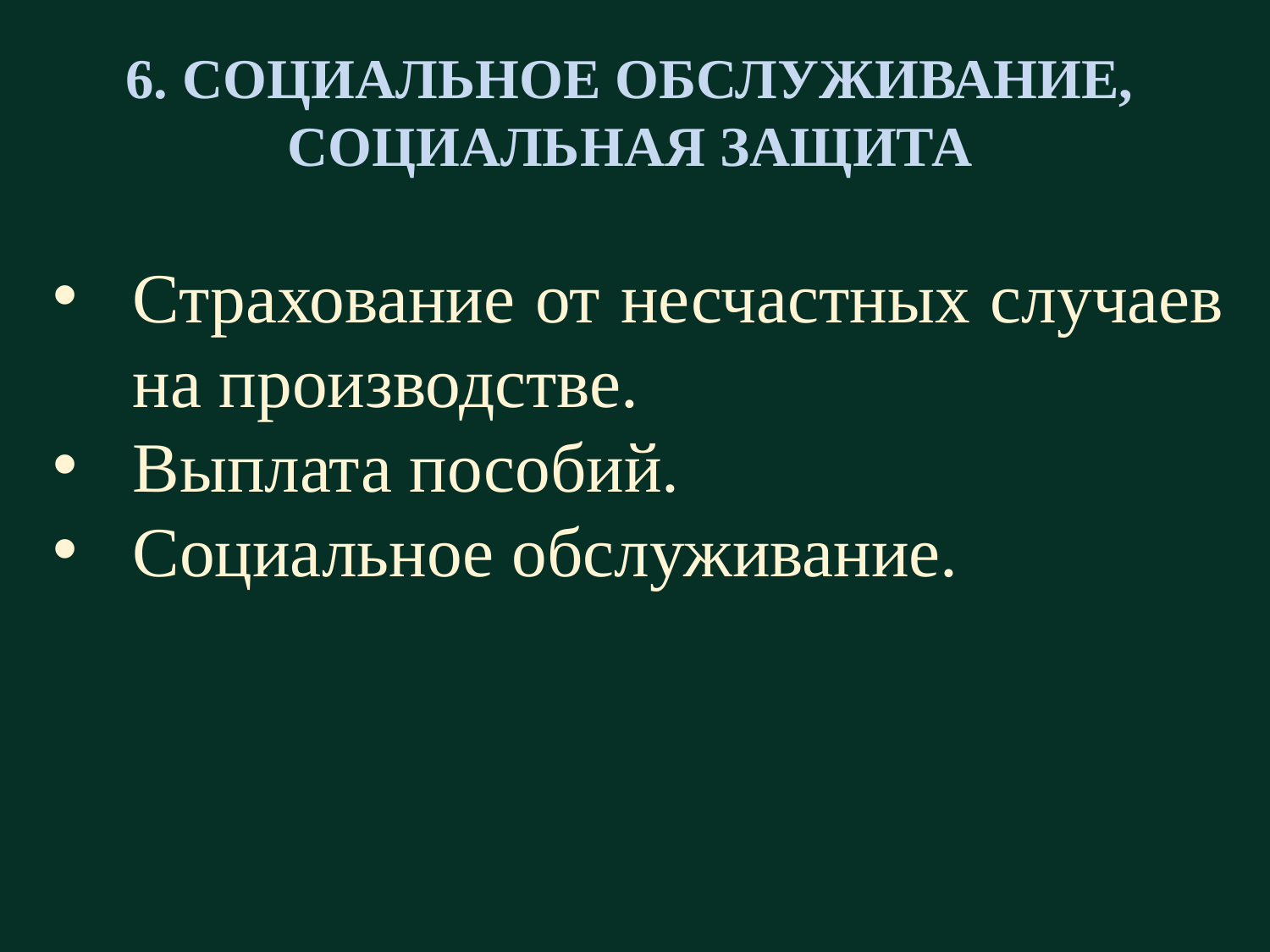

6. СОЦИАЛЬНОЕ ОБСЛУЖИВАНИЕ,
СОЦИАЛЬНАЯ ЗАЩИТА
Страхование от несчастных случаев на производстве.
Выплата пособий.
Социальное обслуживание.